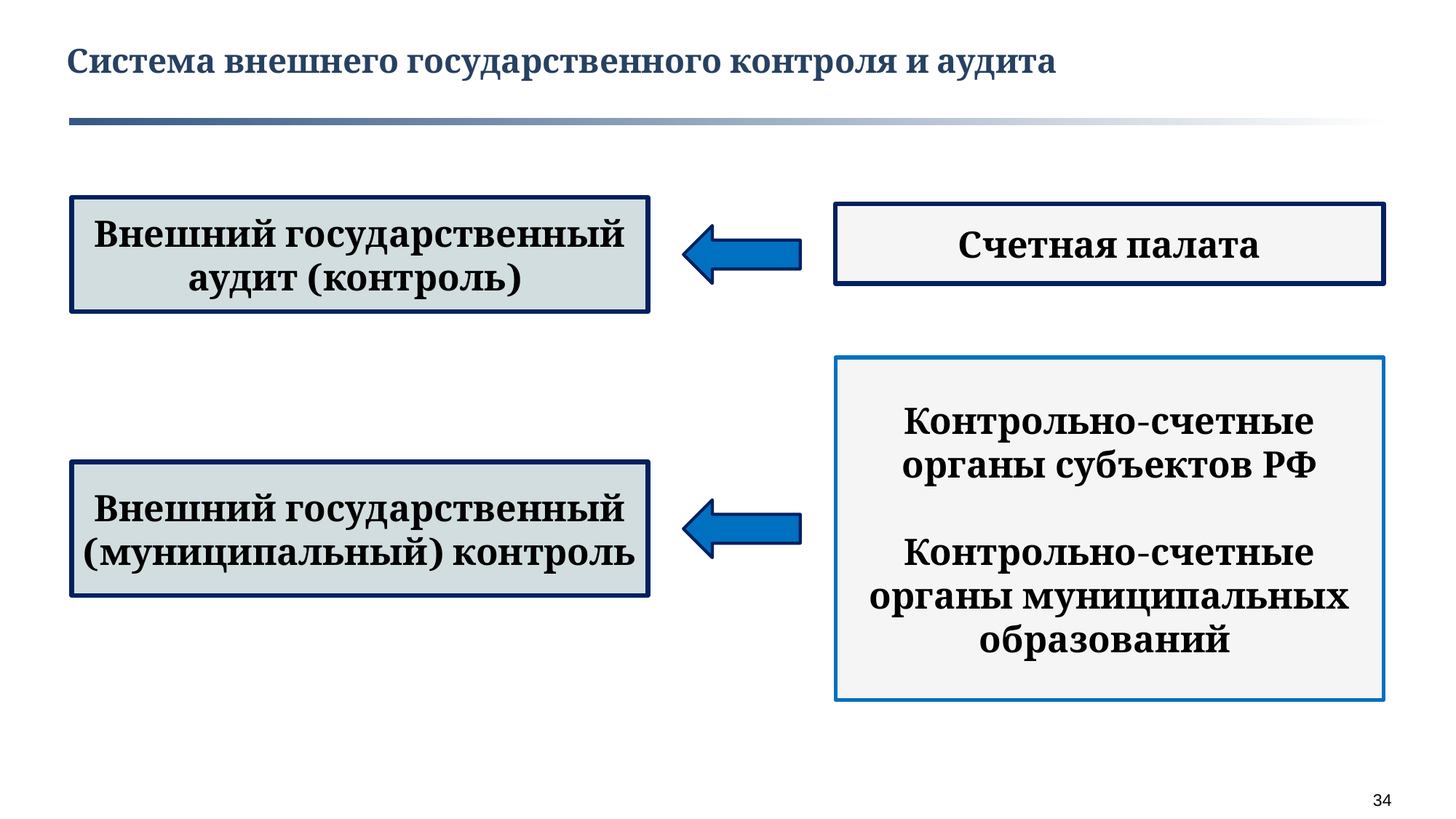

Система внешнего государственного контроля и аудита
Внешний государственный аудит (контроль)
Счетная палата

Контрольно-счетные органы субъектов РФ

Контрольно-счетные органы муниципальных образований
Внешний государственный (муниципальный) контроль